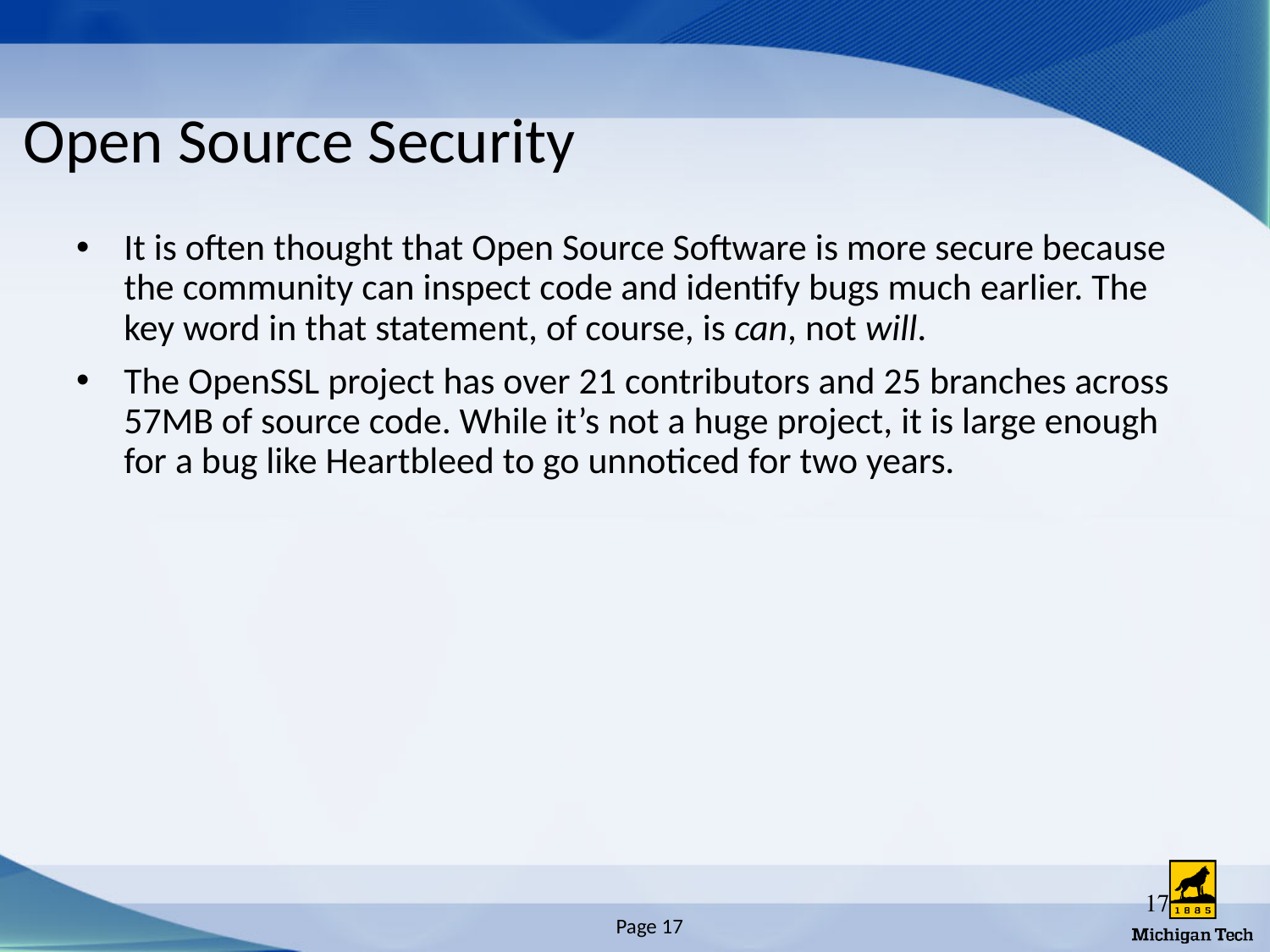

# Open Source Security
It is often thought that Open Source Software is more secure because the community can inspect code and identify bugs much earlier. The key word in that statement, of course, is can, not will.
The OpenSSL project has over 21 contributors and 25 branches across 57MB of source code. While it’s not a huge project, it is large enough for a bug like Heartbleed to go unnoticed for two years.

17